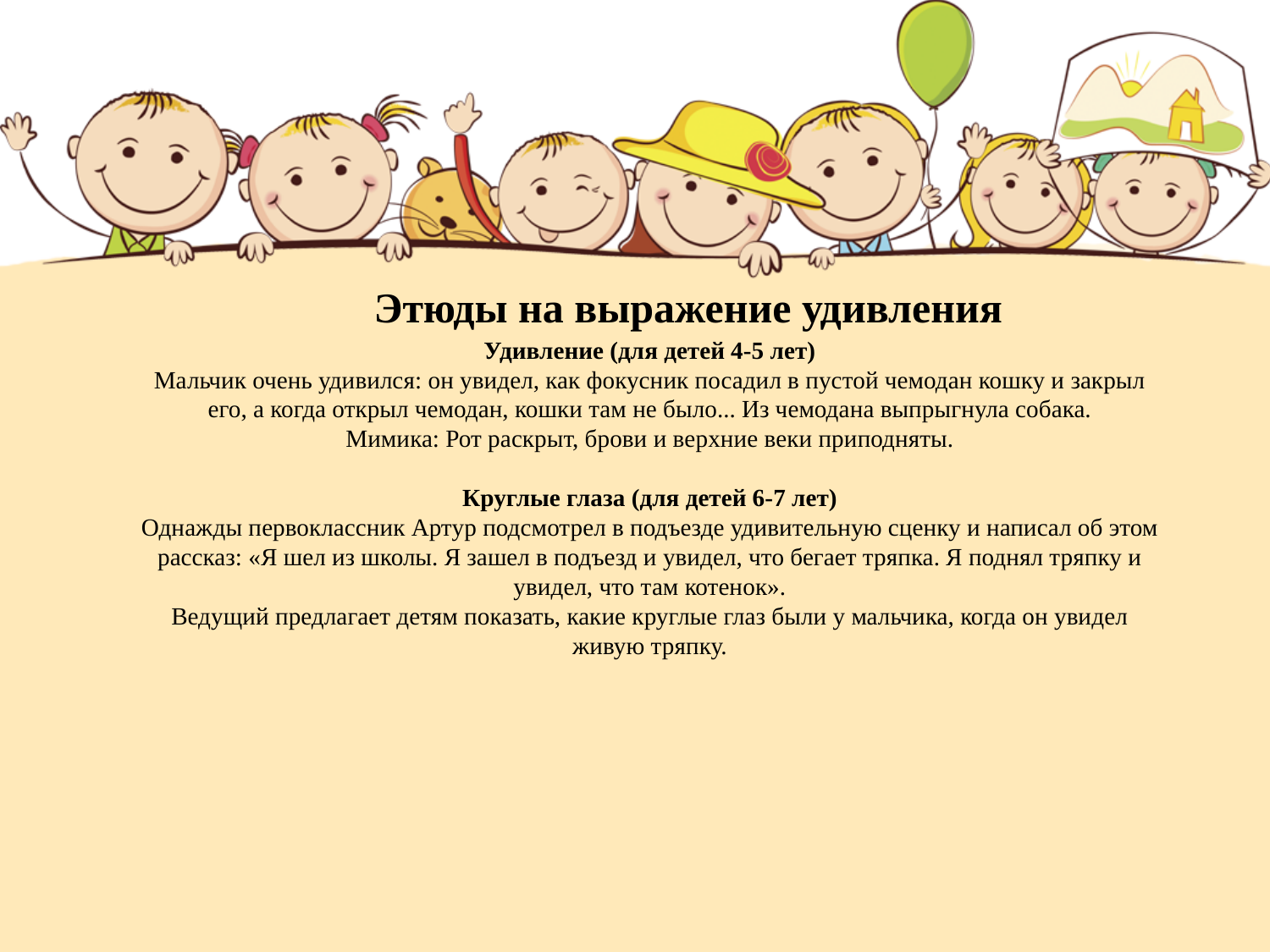

# Этюды на выражение удивления Удивление (для детей 4-5 лет) Мальчик очень удивился: он увидел, как фокусник посадил в пустой чемодан кошку и закрыл его, а когда открыл чемодан, кошки там не было... Из чемодана выпрыгнула собака. Мимика: Рот раскрыт, брови и верхние веки приподняты.   Круглые глаза (для детей 6-7 лет) Однажды первоклассник Артур подсмотрел в подъезде удивительную сценку и написал об этом рассказ: «Я шел из школы. Я зашел в подъезд и увидел, что бегает тряпка. Я поднял тряпку и увидел, что там котенок». Ведущий предлагает детям показать, какие круглые глаз были у мальчика, когда он увидел живую тряпку.